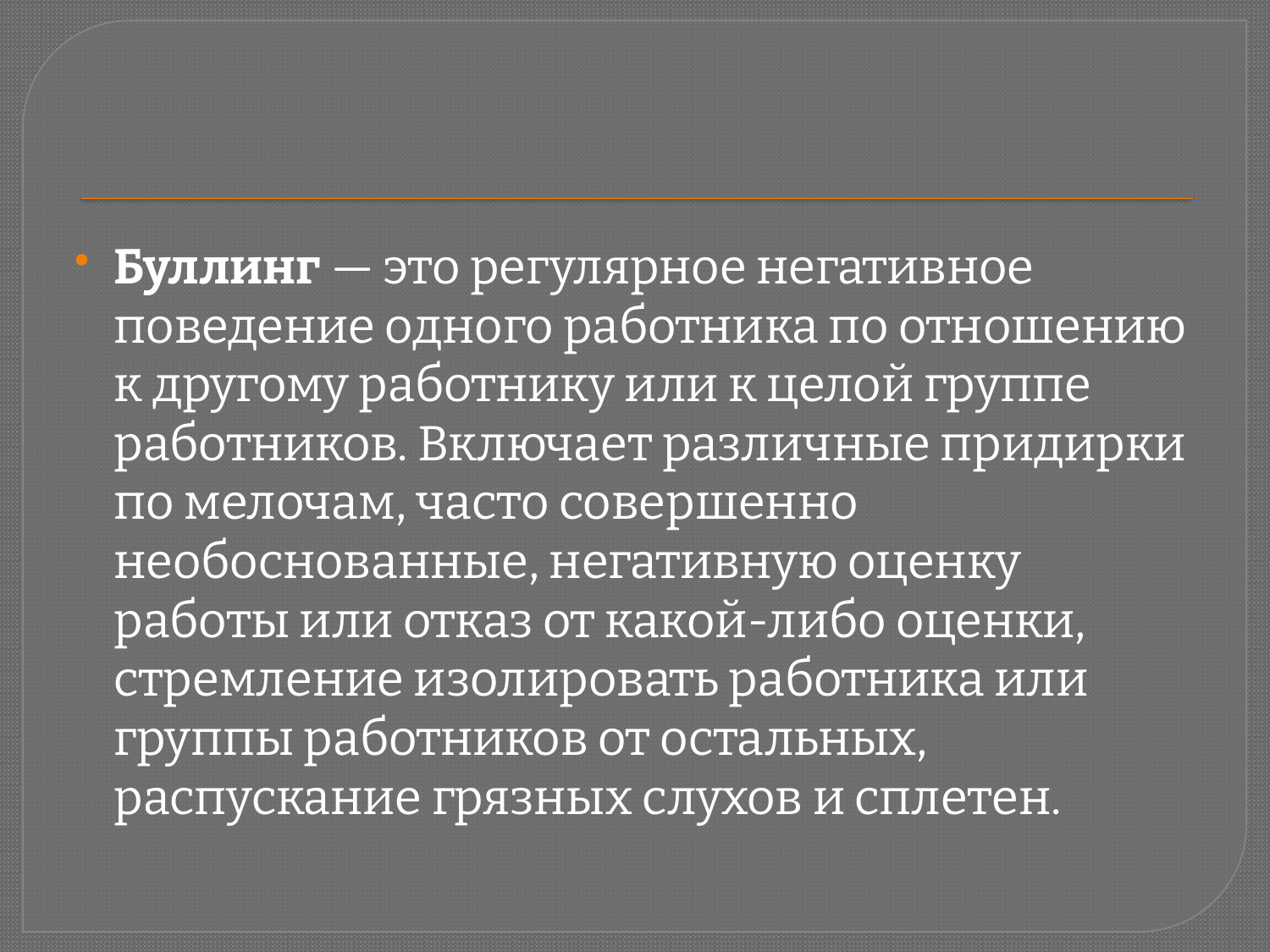

#
Буллинг — это регулярное негативное поведение одного работника по отношению к другому работнику или к целой группе работников. Включает различные придирки по мелочам, часто совершенно необоснованные, негативную оценку работы или отказ от какой-либо оценки, стремление изолировать работника или группы работников от остальных, распускание грязных слухов и сплетен.